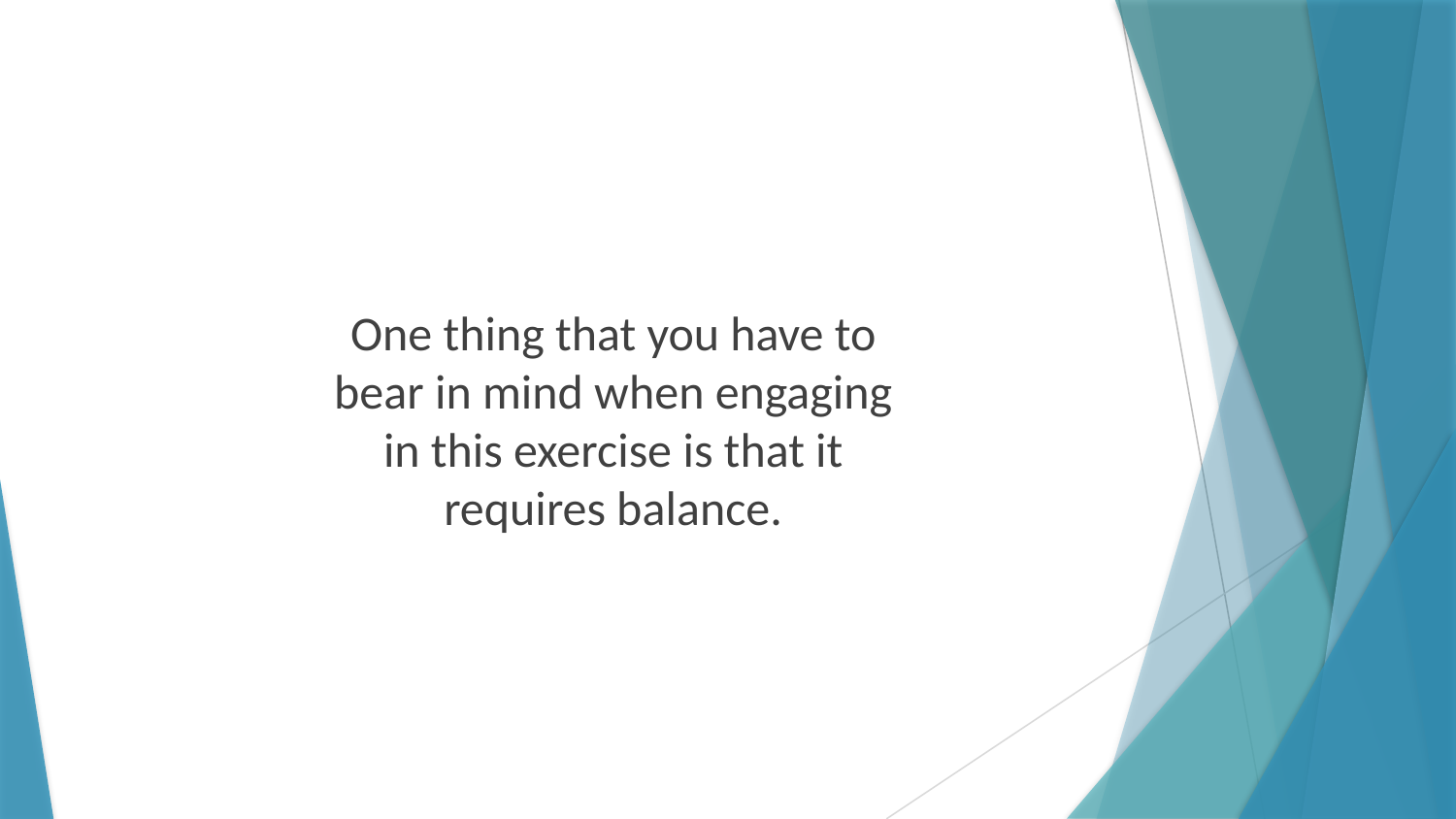

One thing that you have to bear in mind when engaging in this exercise is that it requires balance.